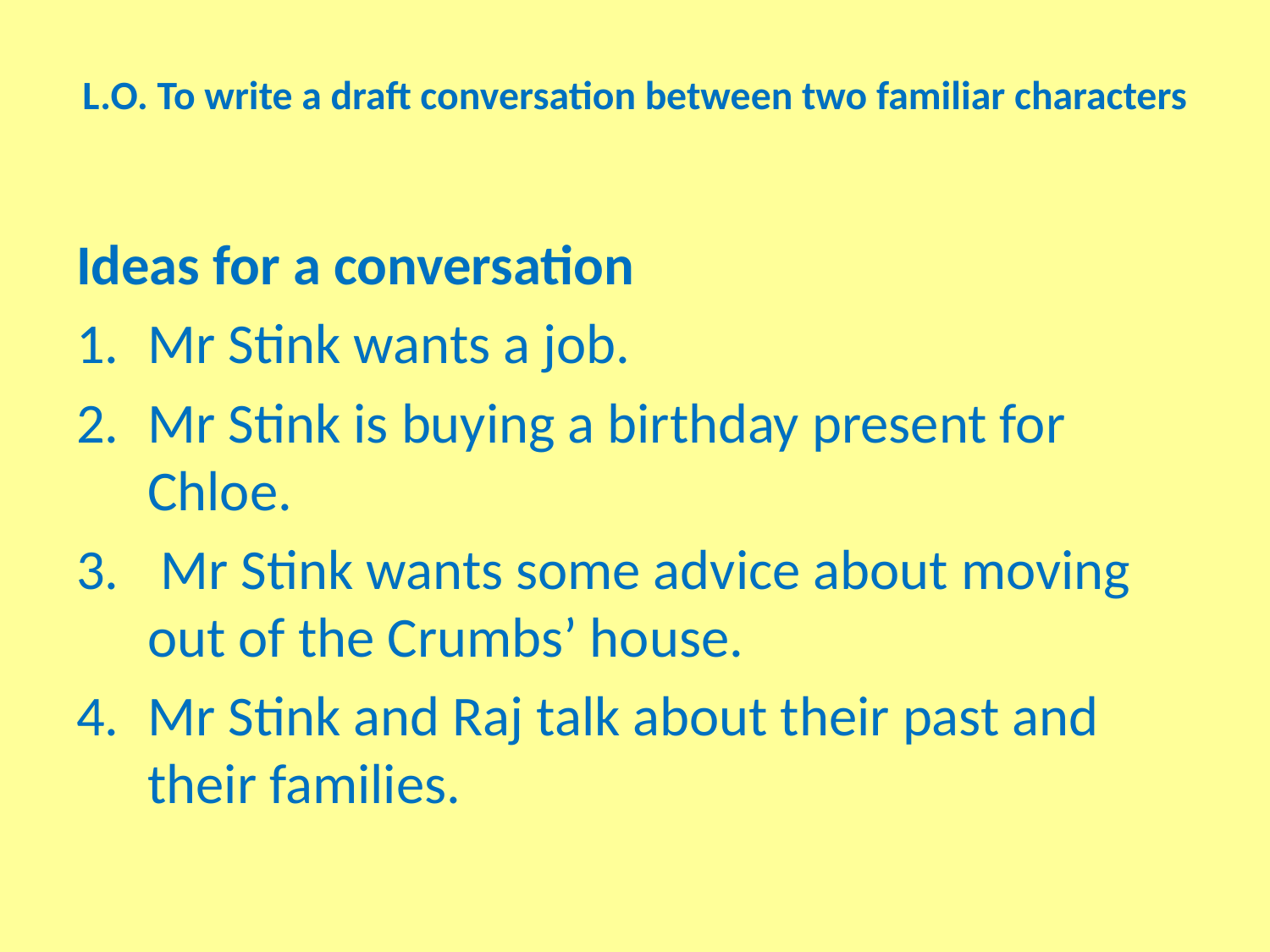

# L.O. To write a draft conversation between two familiar characters
Ideas for a conversation
Mr Stink wants a job.
Mr Stink is buying a birthday present for Chloe.
 Mr Stink wants some advice about moving out of the Crumbs’ house.
Mr Stink and Raj talk about their past and their families.